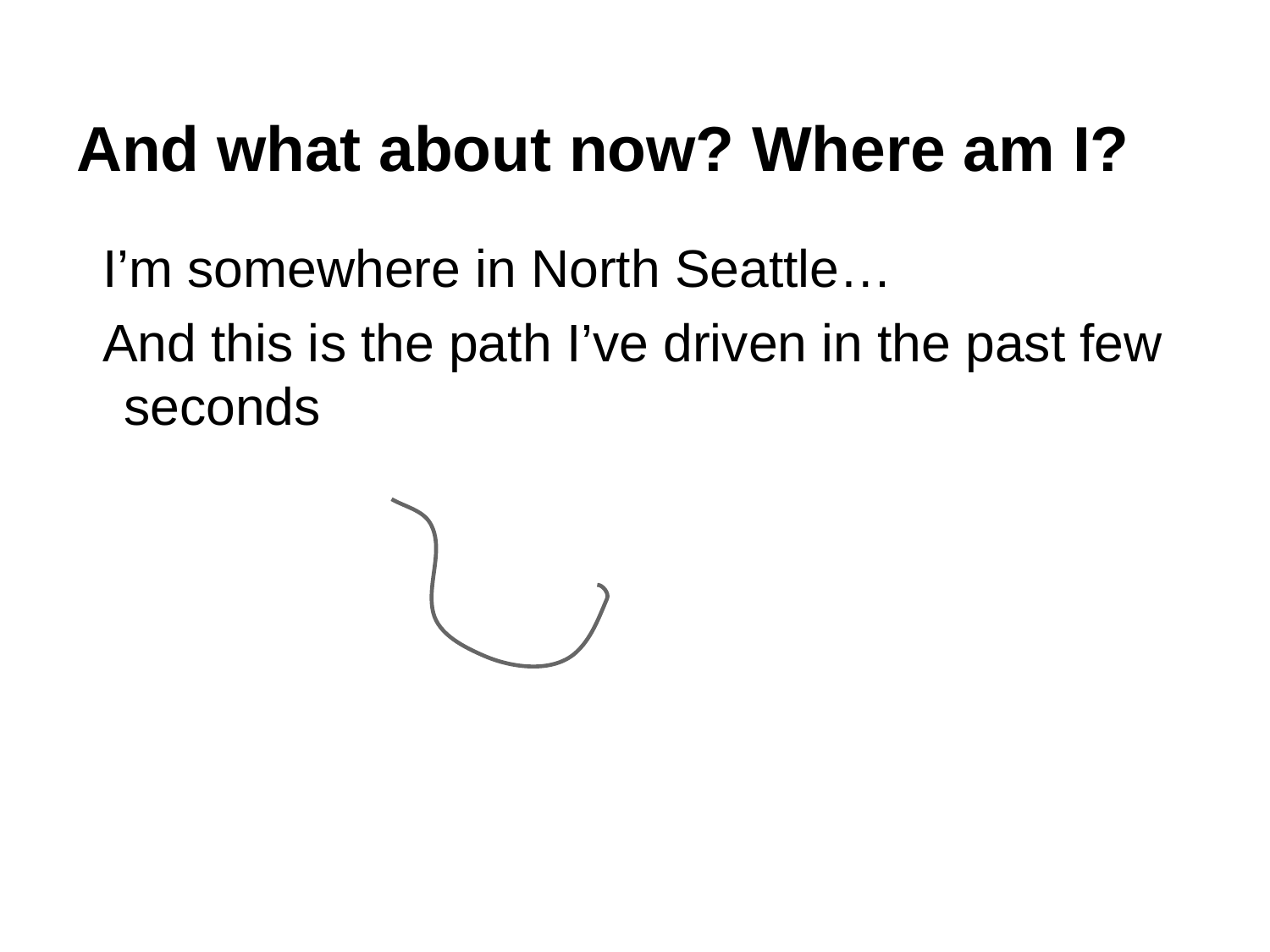

# And what about now? Where am I?
I’m somewhere in North Seattle…
And this is the path I’ve driven in the past few seconds